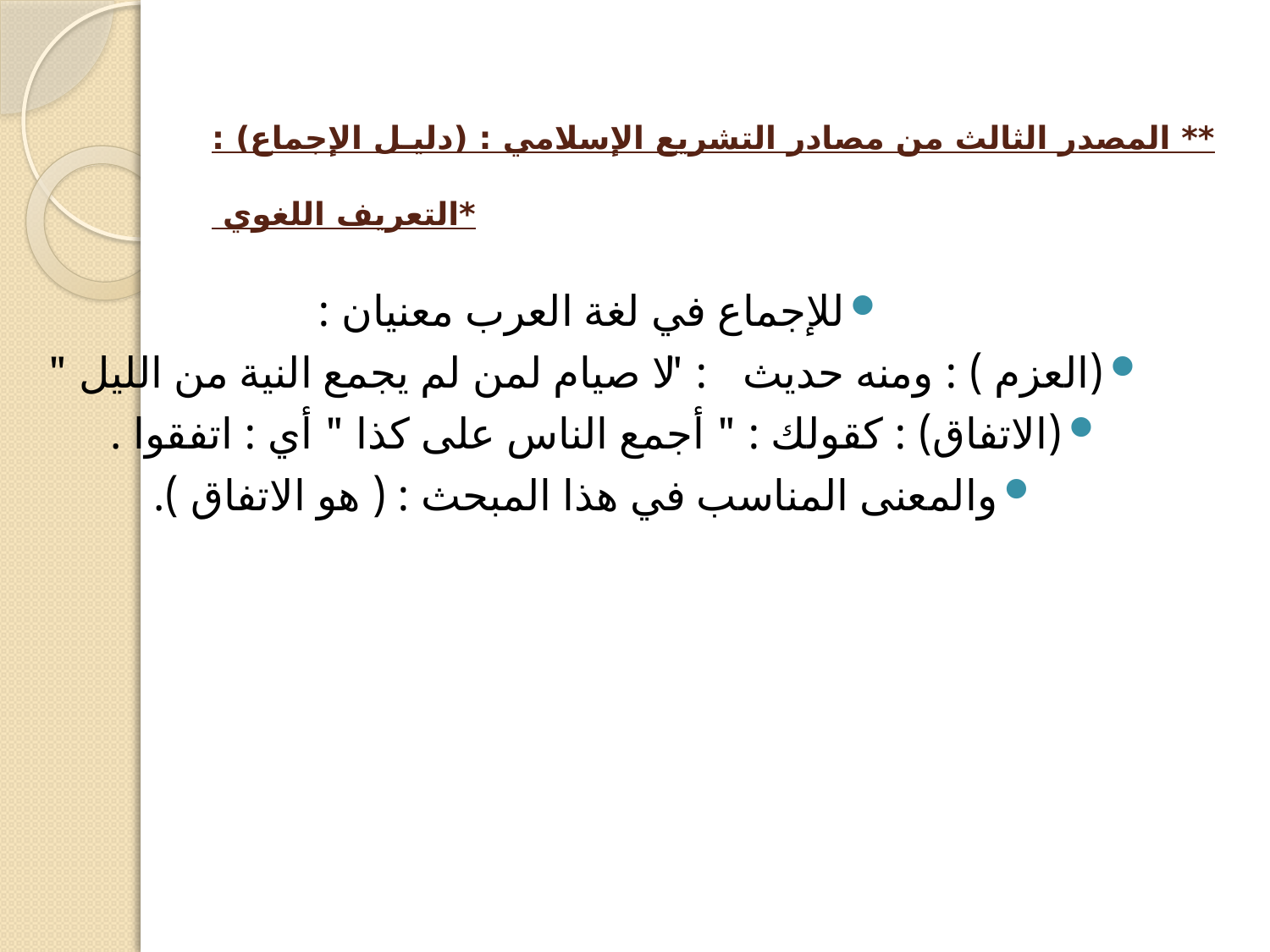

# ** المصدر الثالث من مصادر التشريع الإسلامي : (دليـل الإجماع) :   *التعريف اللغوي
للإجماع في لغة العرب معنيان :
(العزم ) : ومنه حديث : " لا صيام لمن لم يجمع النية من الليل "
(الاتفاق) : كقولك : " أجمع الناس على كذا " أي : اتفقوا .
والمعنى المناسب في هذا المبحث : ( هو الاتفاق ).